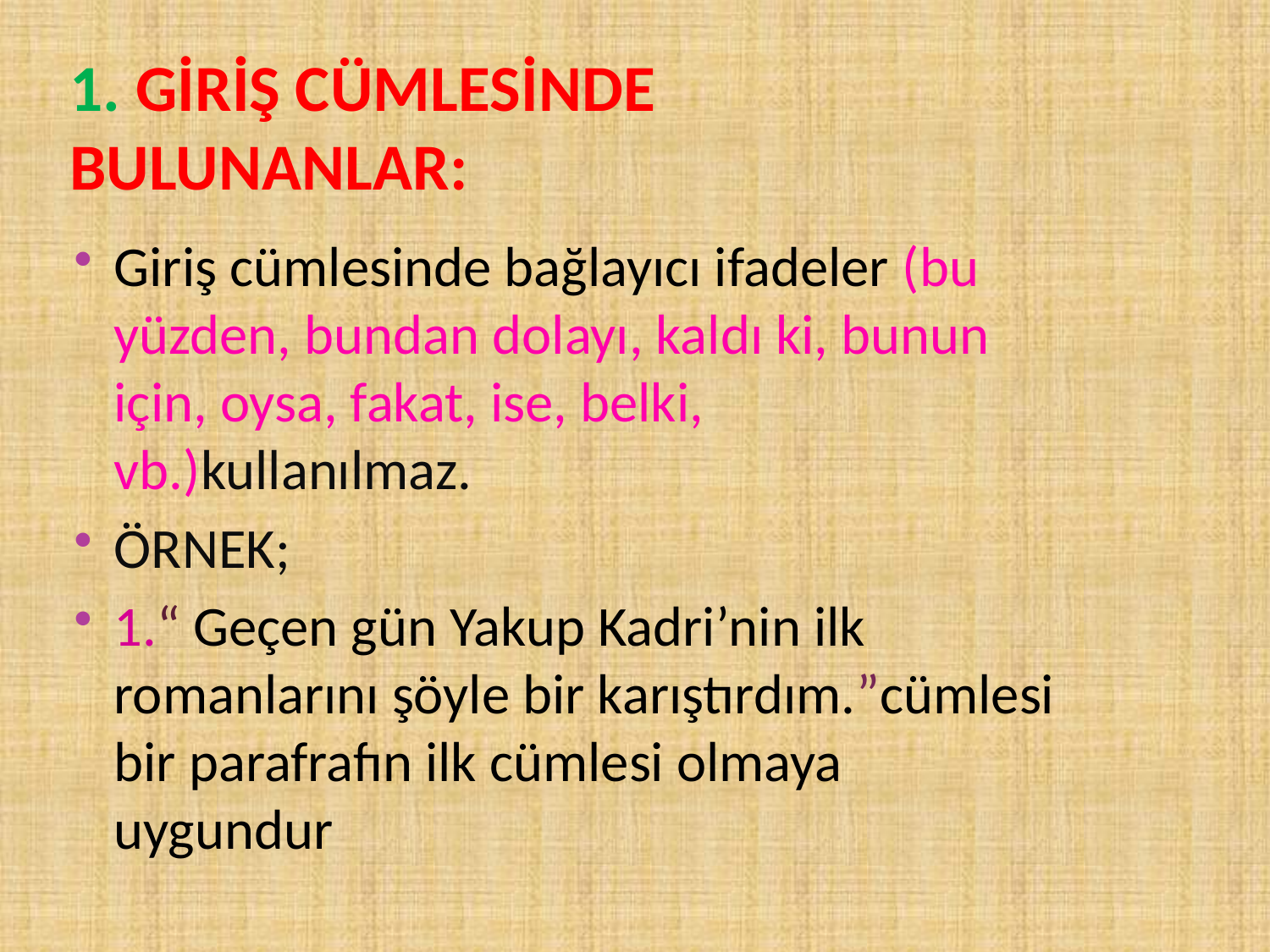

# 1. GİRİŞ CÜMLESİNDE BULUNANLAR:
Giriş cümlesinde bağlayıcı ifadeler (bu yüzden, bundan dolayı, kaldı ki, bunun için, oysa, fakat, ise, belki, vb.)kullanılmaz.
ÖRNEK;
1.“ Geçen gün Yakup Kadri’nin ilk romanlarını şöyle bir karıştırdım.”cümlesi bir parafrafın ilk cümlesi olmaya uygundur